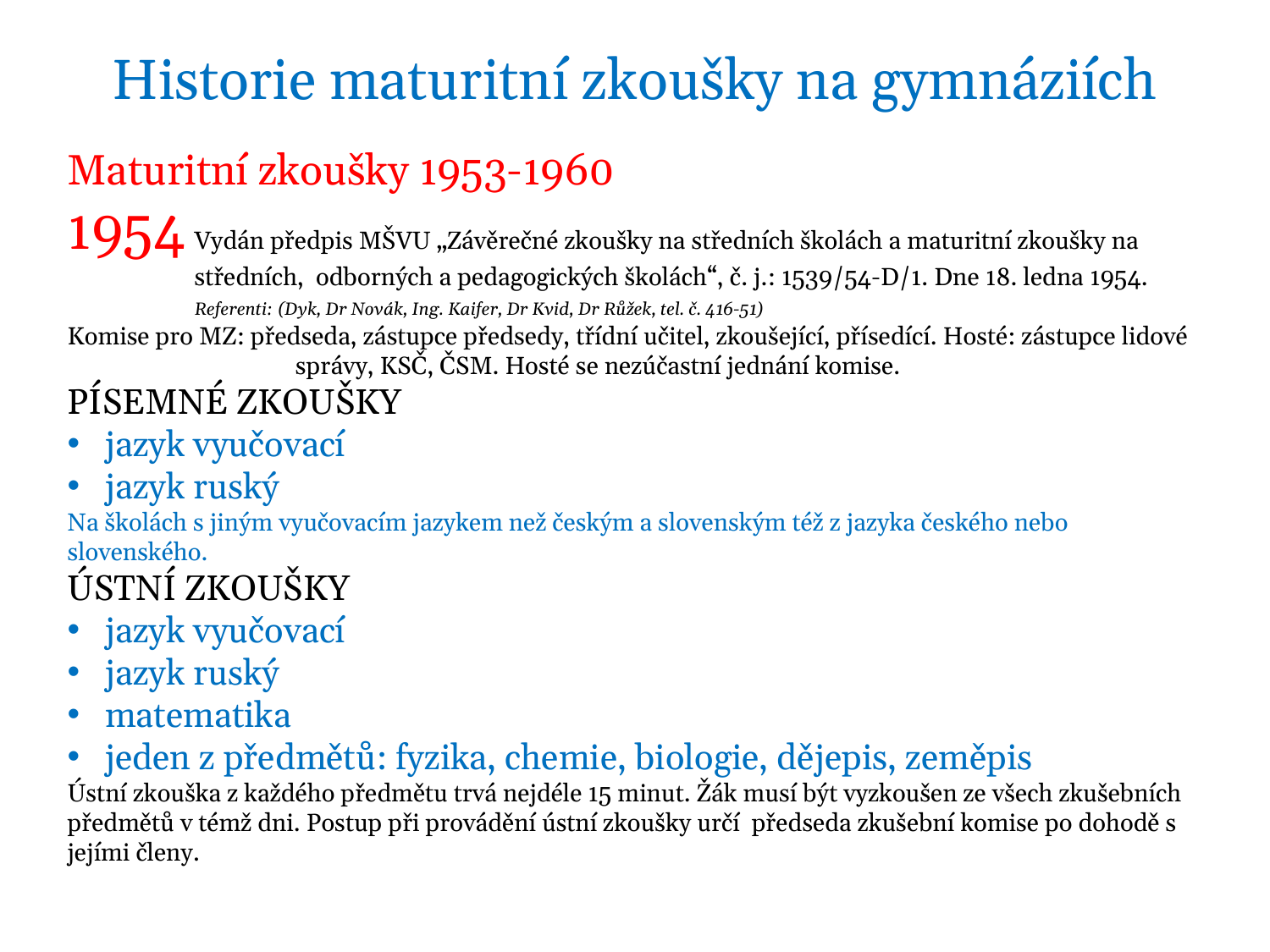

# Historie maturitní zkoušky na gymnáziích
Maturitní zkoušky 1953-1960
1954	Vydán předpis MŠVU „Závěrečné zkoušky na středních školách a maturitní zkoušky na 	středních,  odborných a pedagogických školách“, č. j.: 1539/54-D/1. Dne 18. ledna 1954. 	Referenti: (Dyk, Dr Novák, Ing. Kaifer, Dr Kvid, Dr Růžek, tel. č. 416-51)
Komise pro MZ: předseda, zástupce předsedy, třídní učitel, zkoušející, přísedící. Hosté: zástupce lidové 	         správy, KSČ, ČSM. Hosté se nezúčastní jednání komise.
PÍSEMNÉ ZKOUŠKY
   jazyk vyučovací
   jazyk ruský
Na školách s jiným vyučovacím jazykem než českým a slovenským též z jazyka českého nebo slovenského.
ÚSTNÍ ZKOUŠKY
   jazyk vyučovací
   jazyk ruský
   matematika
   jeden z předmětů: fyzika, chemie, biologie, dějepis, zeměpis
Ústní zkouška z každého předmětu trvá nejdéle 15 minut. Žák musí být vyzkoušen ze všech zkušebních předmětů v témž dni. Postup při provádění ústní zkoušky určí  předseda zkušební komise po dohodě s jejími členy.